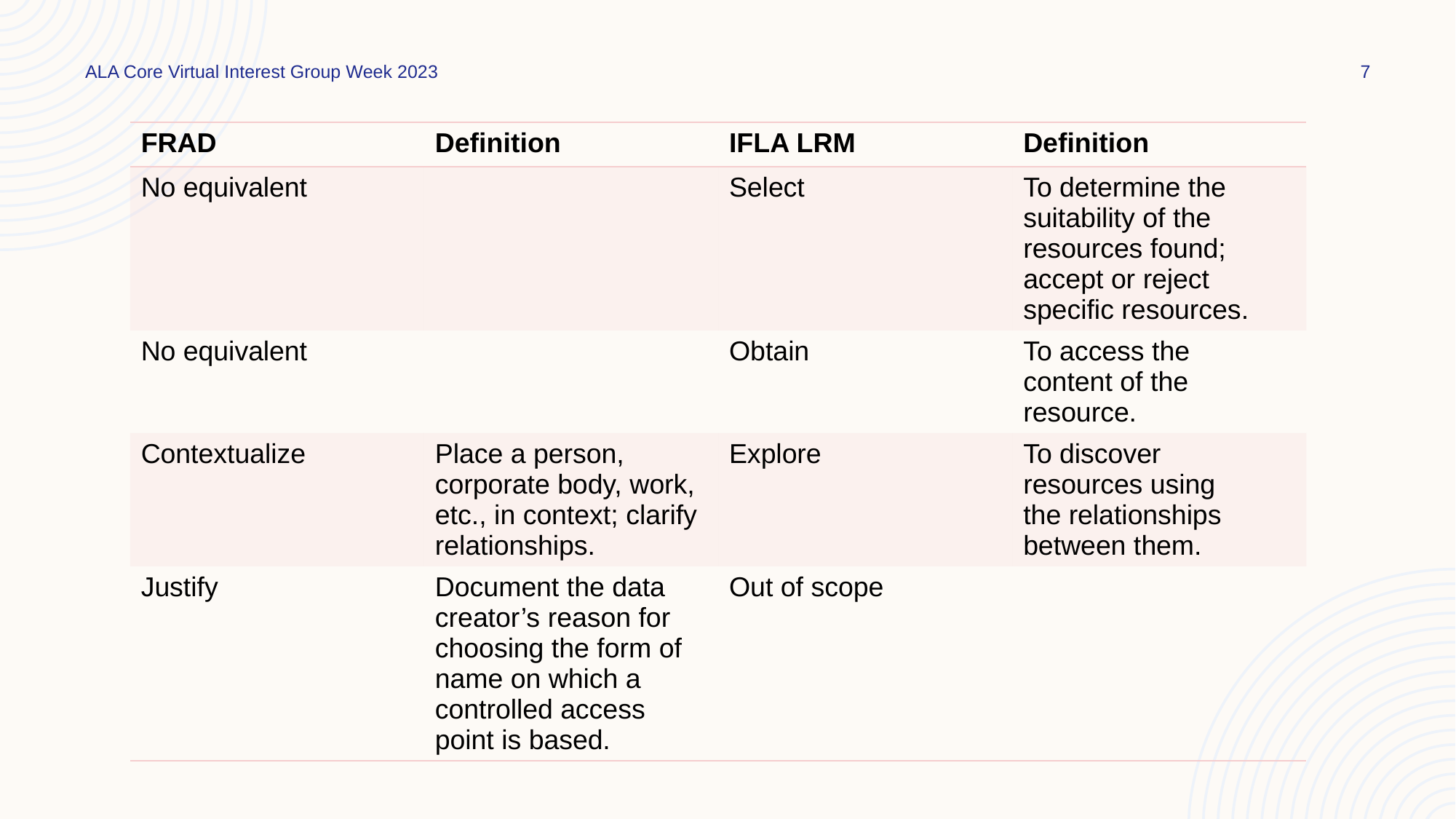

ALA Core Virtual Interest Group Week 2023
7
| FRAD | Definition | IFLA LRM | Definition |
| --- | --- | --- | --- |
| No equivalent |  | Select | To determine the suitability of the resources found; accept or reject specific resources. |
| No equivalent |  | Obtain | To access the content of the resource. |
| Contextualize | Place a person, corporate body, work, etc., in context; clarify relationships. | Explore | To discover resources using the relationships between them. |
| Justify | Document the data creator’s reason for choosing the form of name on which a controlled access point is based. | Out of scope |  |